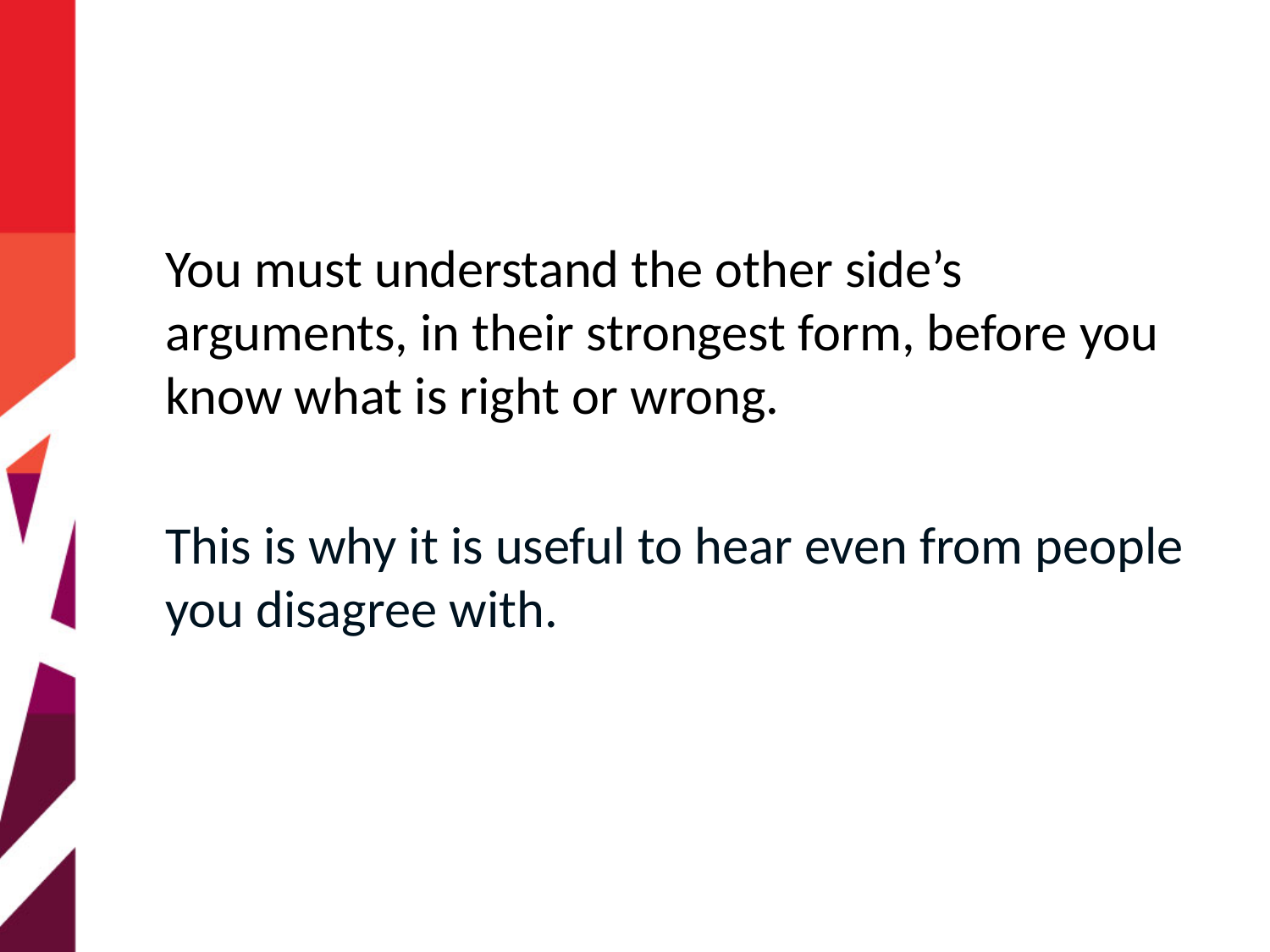

#
You must understand the other side’s arguments, in their strongest form, before you know what is right or wrong.

This is why it is useful to hear even from people you disagree with.